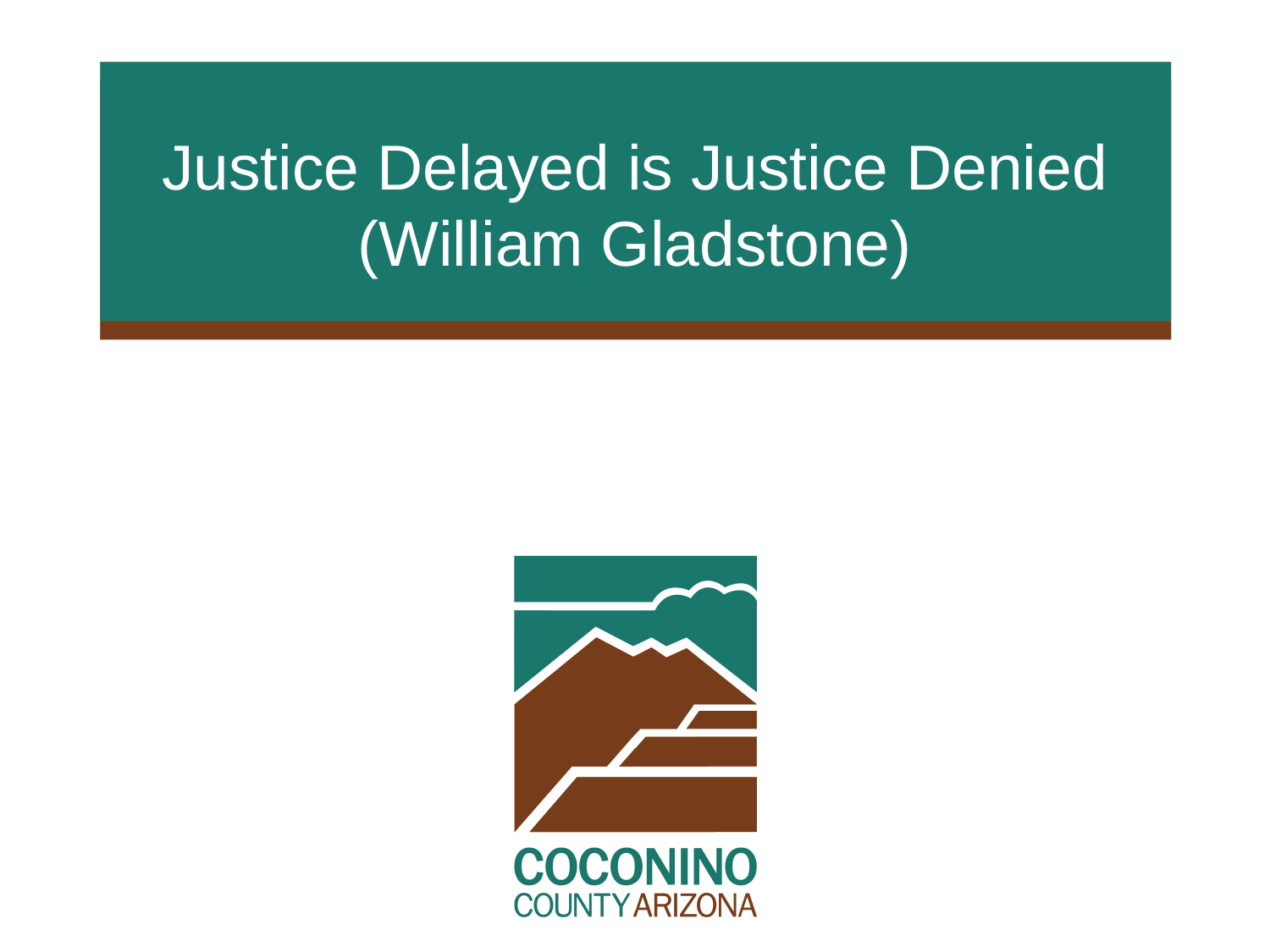

# Justice Delayed is Justice Denied (William Gladstone)